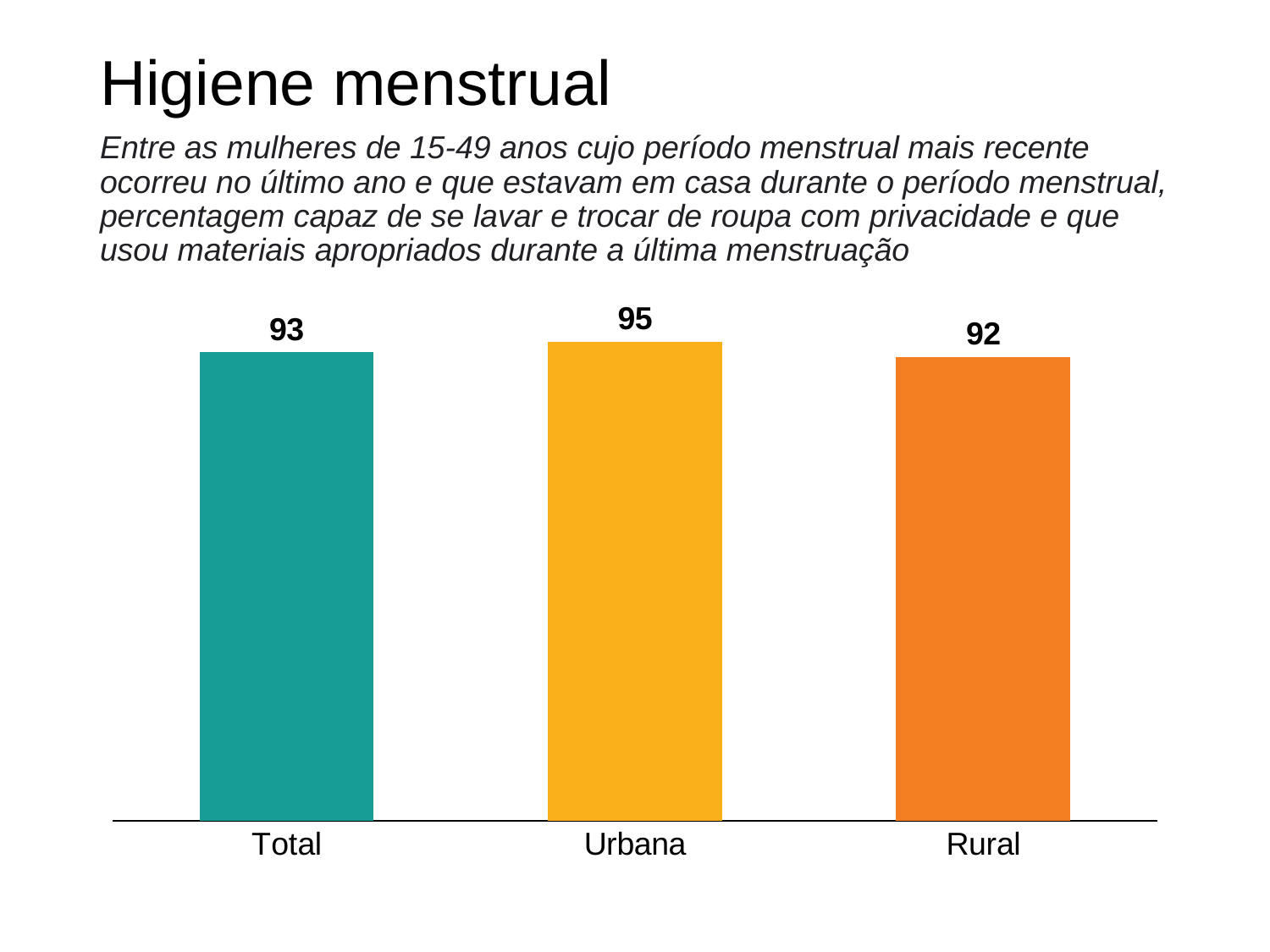

# Higiene menstrual
Entre as mulheres de 15-49 anos cujo período menstrual mais recente ocorreu no último ano e que estavam em casa durante o período menstrual, percentagem capaz de se lavar e trocar de roupa com privacidade e que usou materiais apropriados durante a última menstruação

### Chart

| Category | Total |
|---|---|
| Total | 93.0 |
| Urbana | 95.0 |
| Rural | 92.0 |